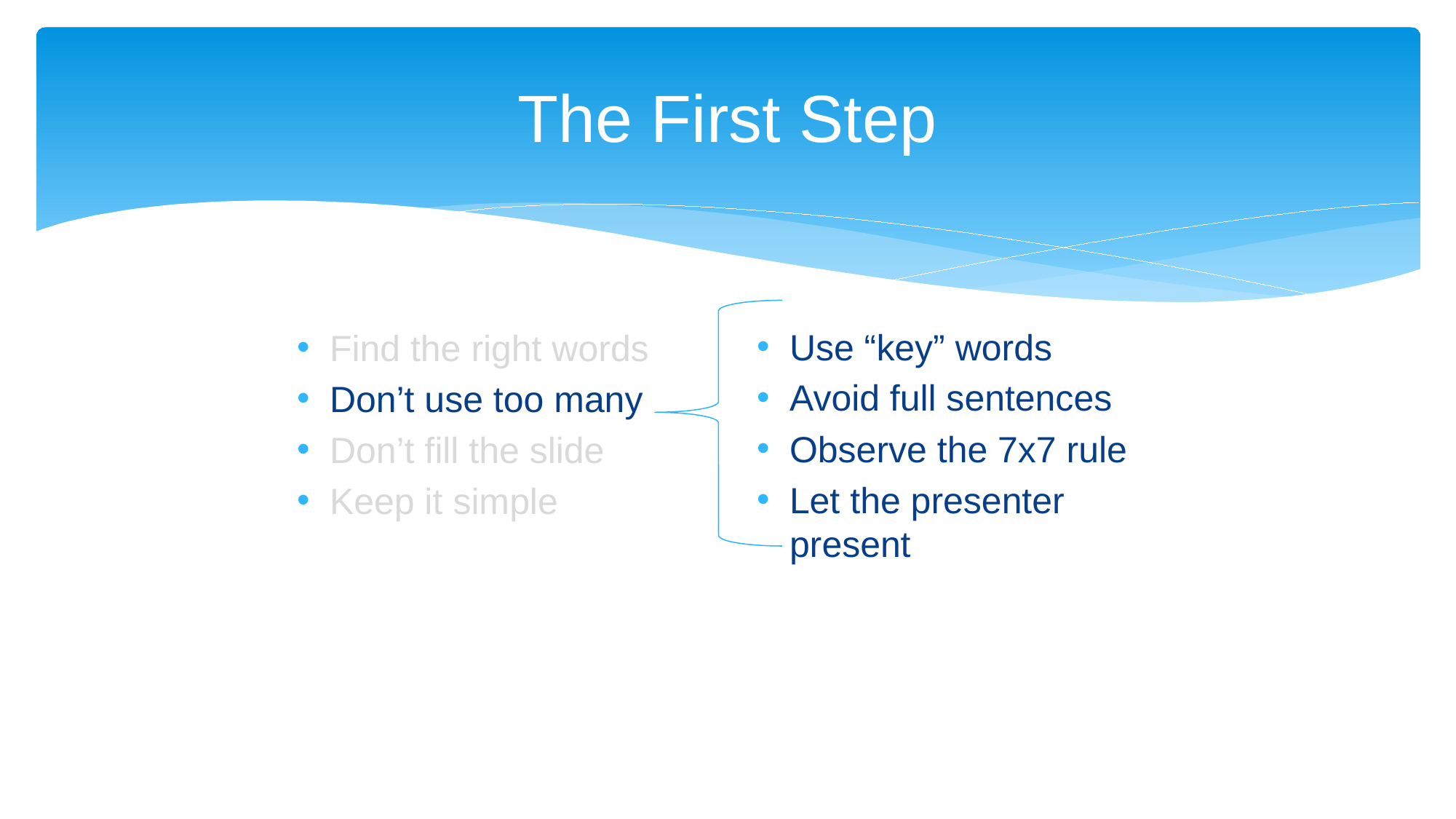

# The First Step

Use “key” words
Avoid full sentences
Observe the 7x7 rule
Let the presenter present
Find the right words
Don’t use too many
Don’t fill the slide
Keep it simple